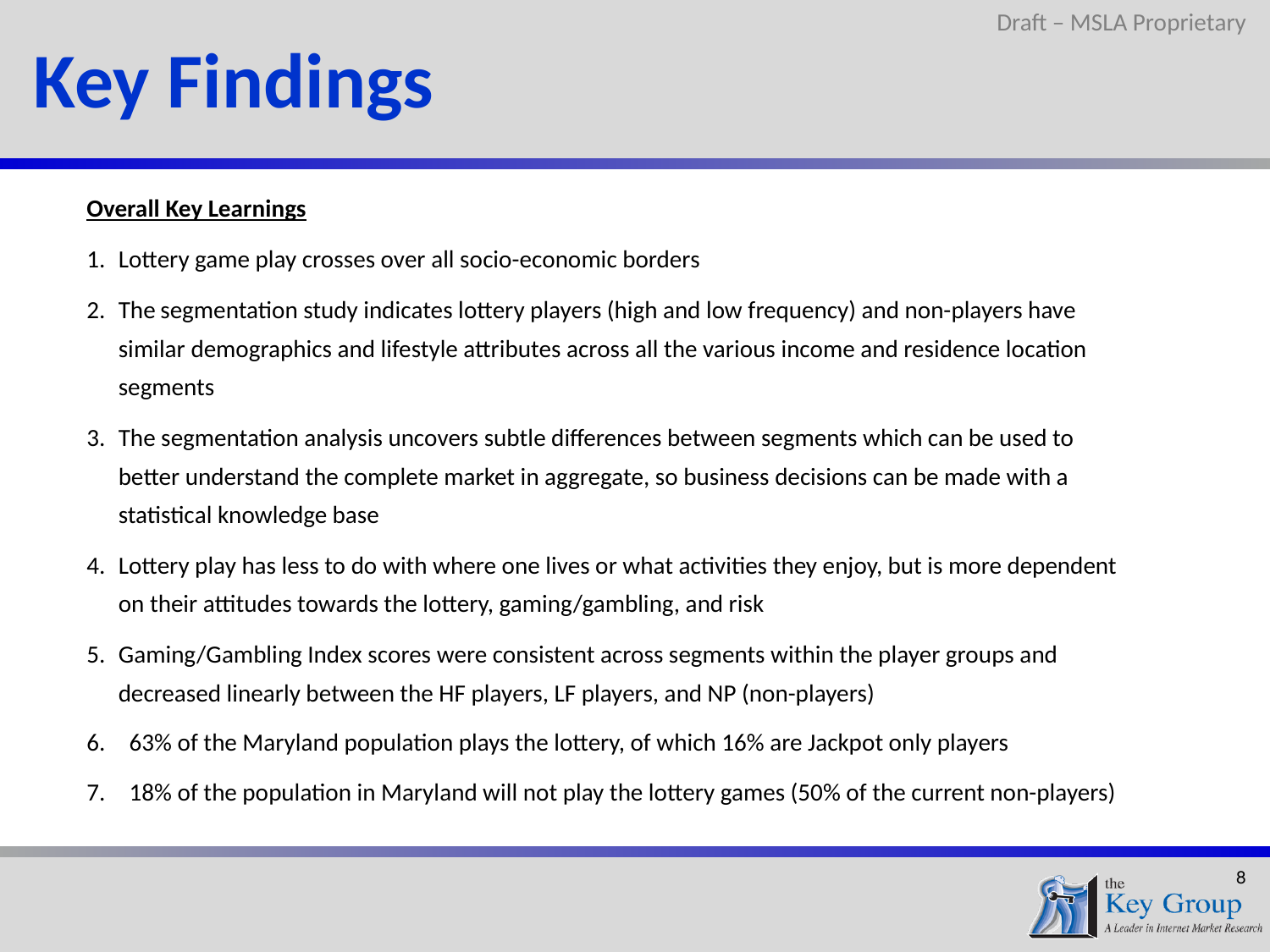

Draft – MSLA Proprietary
Key Findings
Overall Key Learnings
Lottery game play crosses over all socio-economic borders
The segmentation study indicates lottery players (high and low frequency) and non-players have similar demographics and lifestyle attributes across all the various income and residence location segments
The segmentation analysis uncovers subtle differences between segments which can be used to better understand the complete market in aggregate, so business decisions can be made with a statistical knowledge base
Lottery play has less to do with where one lives or what activities they enjoy, but is more dependent on their attitudes towards the lottery, gaming/gambling, and risk
Gaming/Gambling Index scores were consistent across segments within the player groups and decreased linearly between the HF players, LF players, and NP (non-players)
  63% of the Maryland population plays the lottery, of which 16% are Jackpot only players
  18% of the population in Maryland will not play the lottery games (50% of the current non-players)